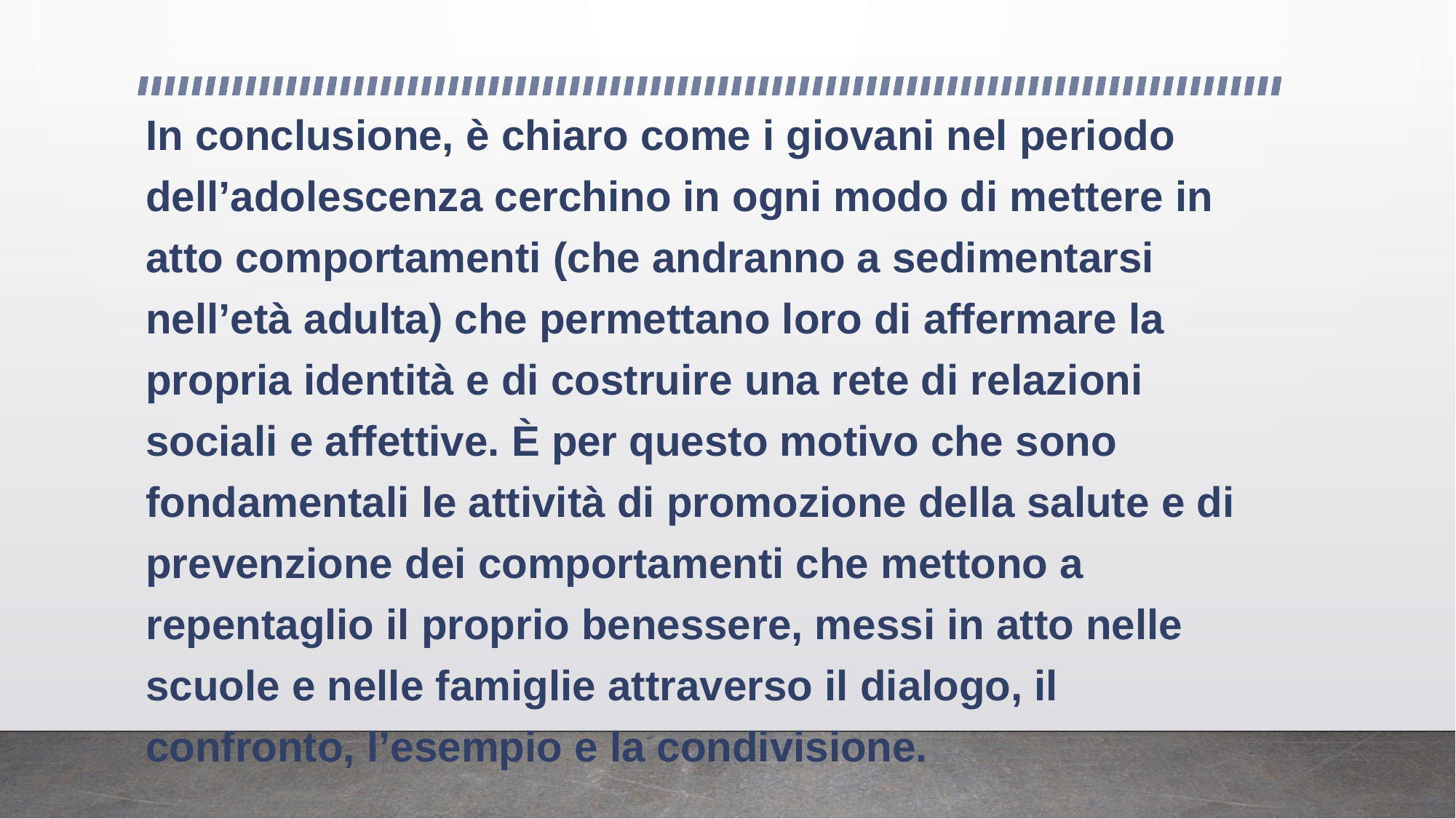

In conclusione, è chiaro come i giovani nel periodo dell’adolescenza cerchino in ogni modo di mettere in atto comportamenti (che andranno a sedimentarsi nell’età adulta) che permettano loro di affermare la propria identità e di costruire una rete di relazioni sociali e affettive. È per questo motivo che sono fondamentali le attività di promozione della salute e di prevenzione dei comportamenti che mettono a repentaglio il proprio benessere, messi in atto nelle scuole e nelle famiglie attraverso il dialogo, il confronto, l’esempio e la condivisione.
#